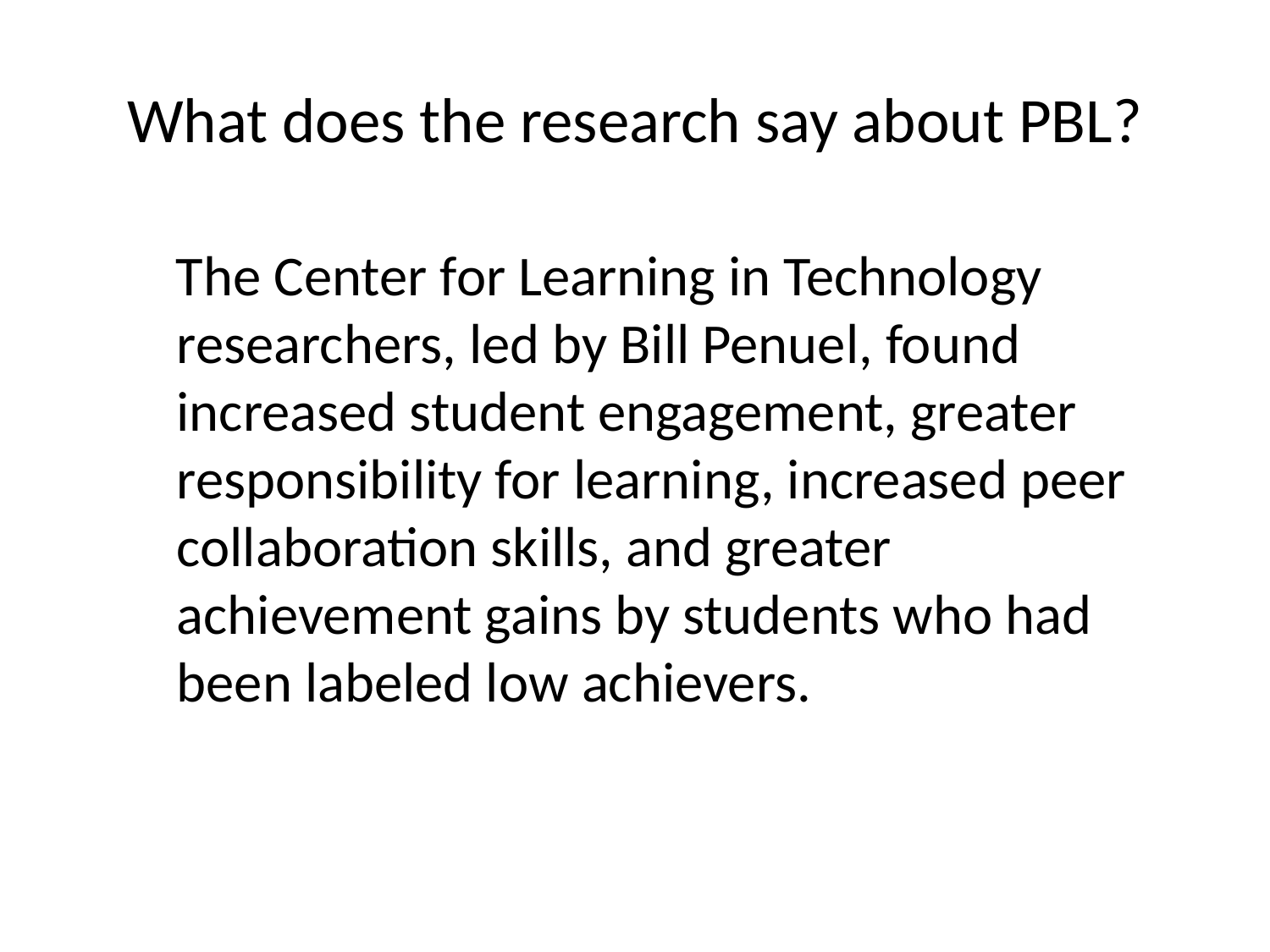

# What does the research say about PBL?
   The Center for Learning in Technology researchers, led by Bill Penuel, found increased student engagement, greater responsibility for learning, increased peer collaboration skills, and greater achievement gains by students who had been labeled low achievers.